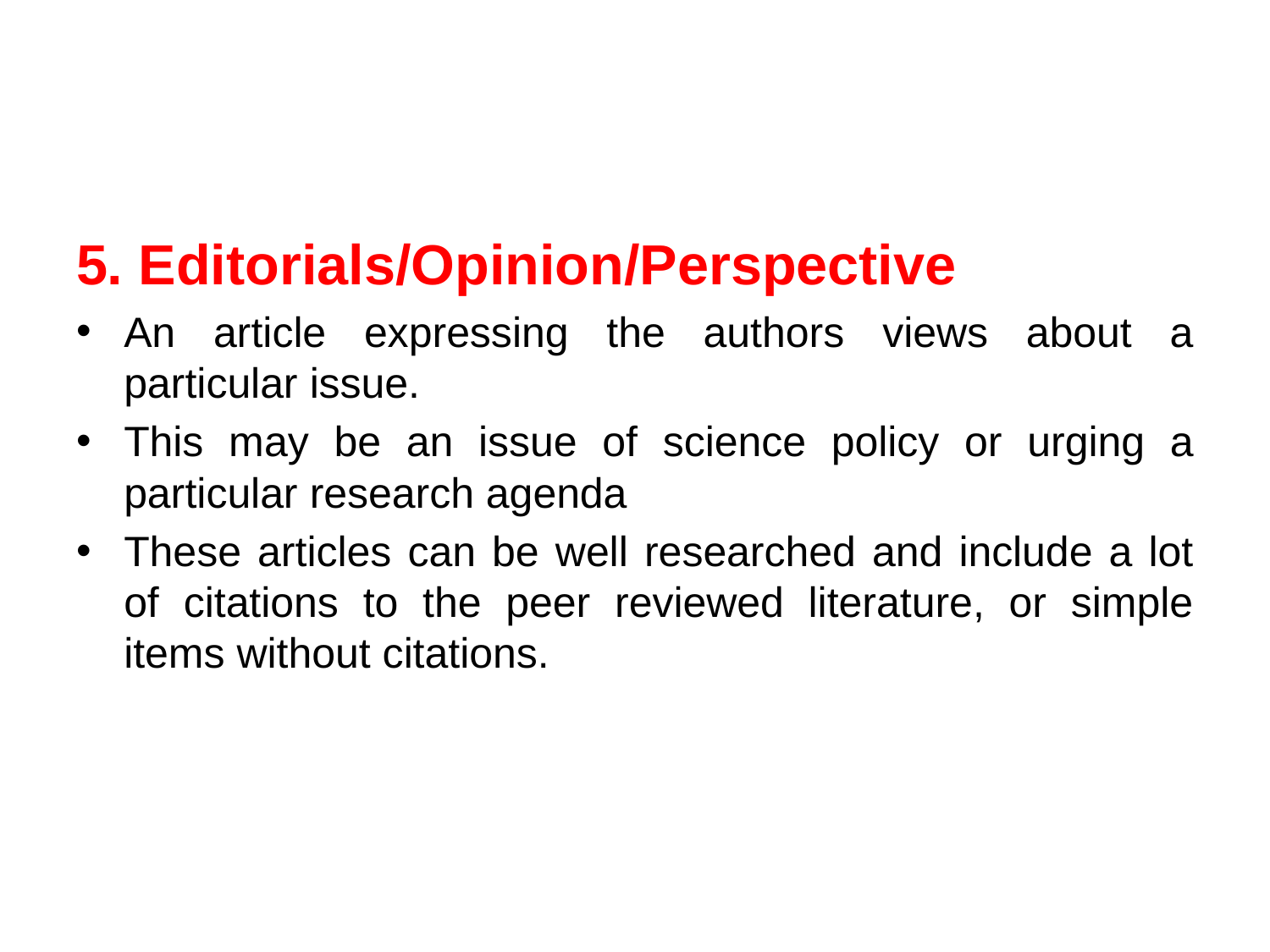

#
5. Editorials/Opinion/Perspective
An article expressing the authors views about a particular issue.
This may be an issue of science policy or urging a particular research agenda
These articles can be well researched and include a lot of citations to the peer reviewed literature, or simple items without citations.